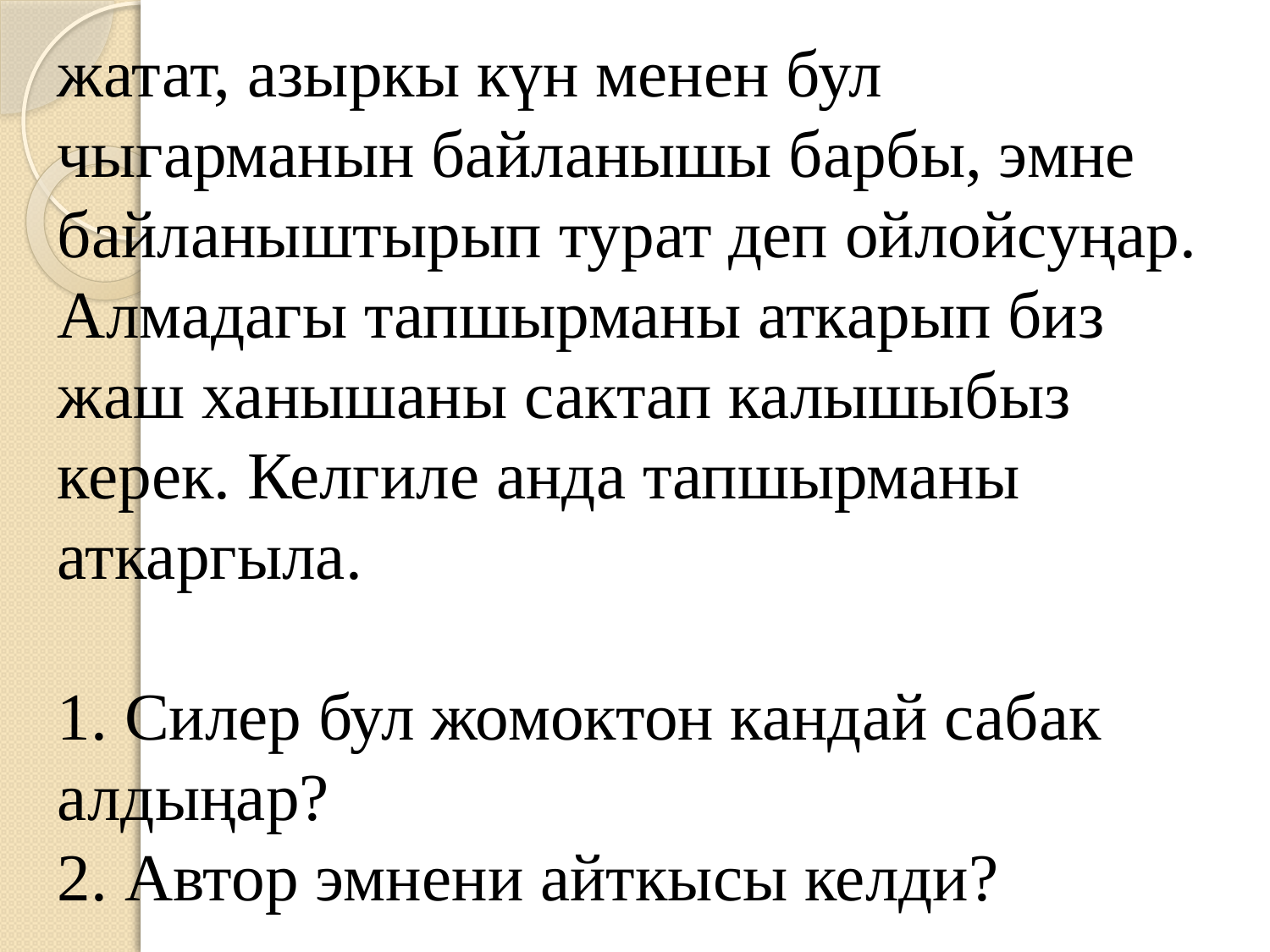

# жатат, азыркы күн менен бул чыгарманын байланышы барбы, эмне байланыштырып турат деп ойлойсуңар. Алмадагы тапшырманы аткарып биз жаш ханышаны сактап калышыбыз керек. Келгиле анда тапшырманы аткаргыла. 1. Силер бул жомоктон кандай сабак алдыңар? 2. Автор эмнени айткысы келди?